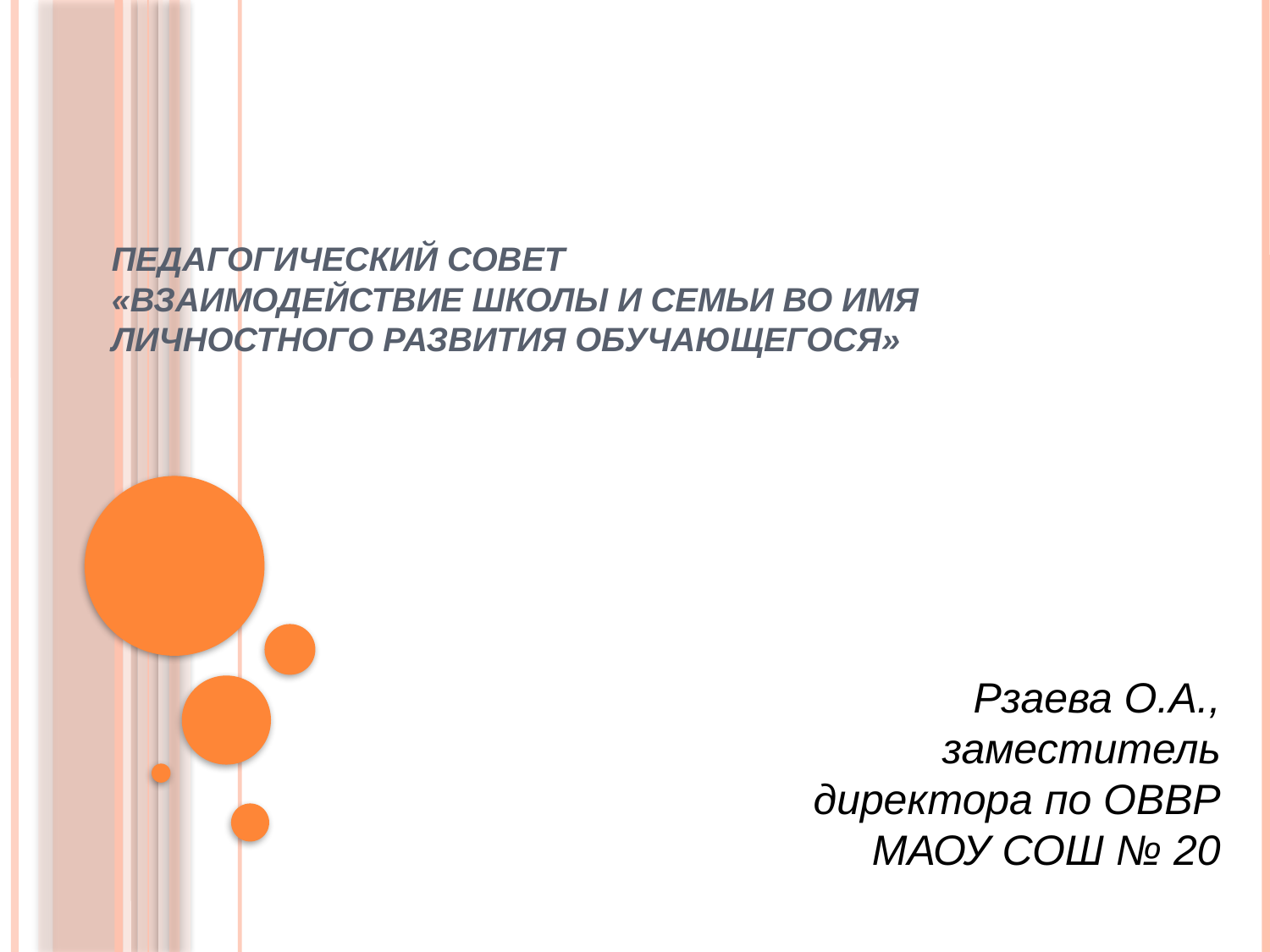

# Педагогический совет «Взаимодействие школы и семьи во имя личностного развития обучающегося»
Рзаева О.А.,
заместитель директора по ОВВР
МАОУ СОШ № 20